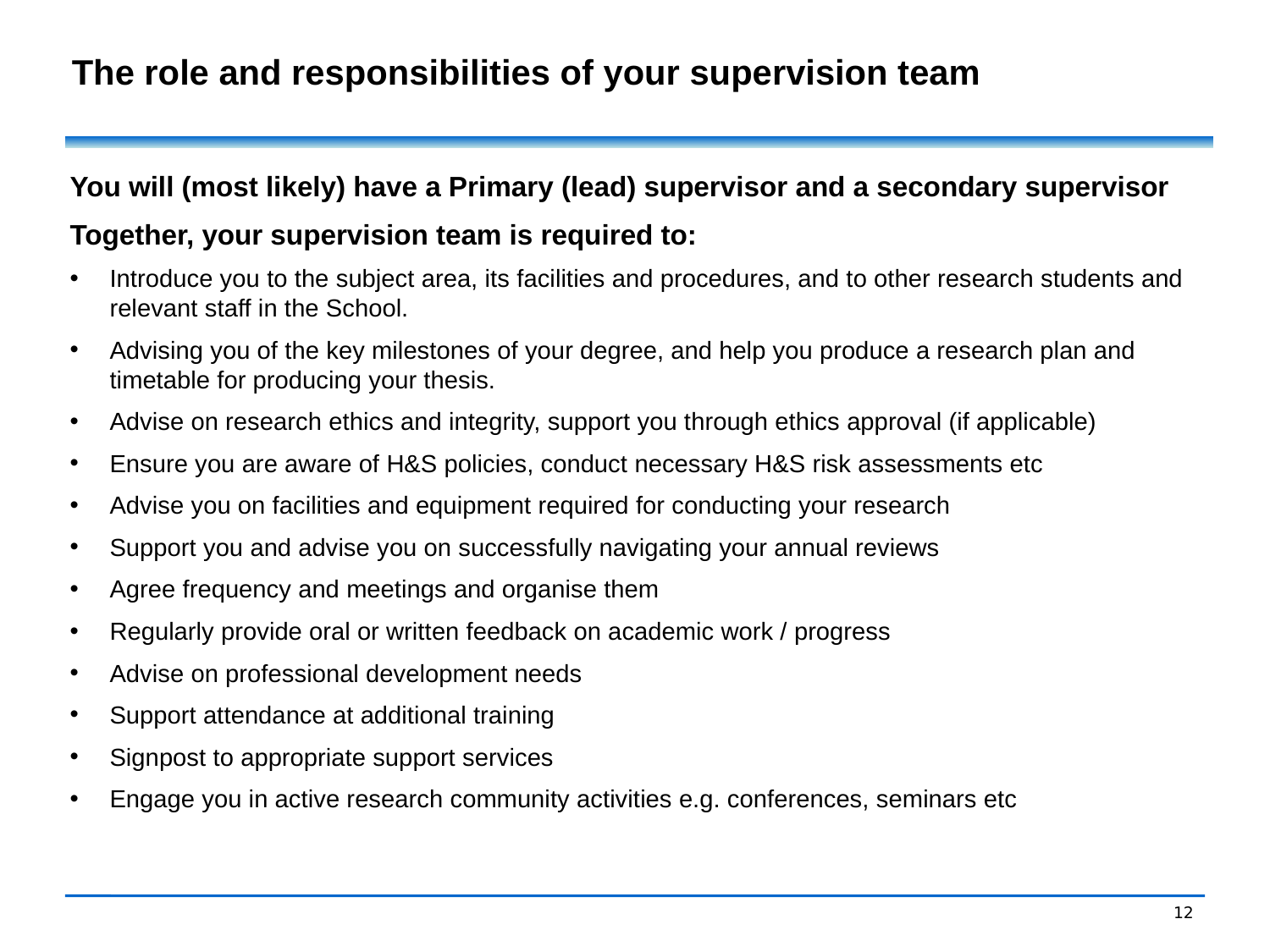

# The role and responsibilities of your supervision team
You will (most likely) have a Primary (lead) supervisor and a secondary supervisor
Together, your supervision team is required to:
Introduce you to the subject area, its facilities and procedures, and to other research students and relevant staff in the School.
Advising you of the key milestones of your degree, and help you produce a research plan and timetable for producing your thesis.
Advise on research ethics and integrity, support you through ethics approval (if applicable)
Ensure you are aware of H&S policies, conduct necessary H&S risk assessments etc
Advise you on facilities and equipment required for conducting your research
Support you and advise you on successfully navigating your annual reviews
Agree frequency and meetings and organise them
Regularly provide oral or written feedback on academic work / progress
Advise on professional development needs
Support attendance at additional training
Signpost to appropriate support services
Engage you in active research community activities e.g. conferences, seminars etc
12